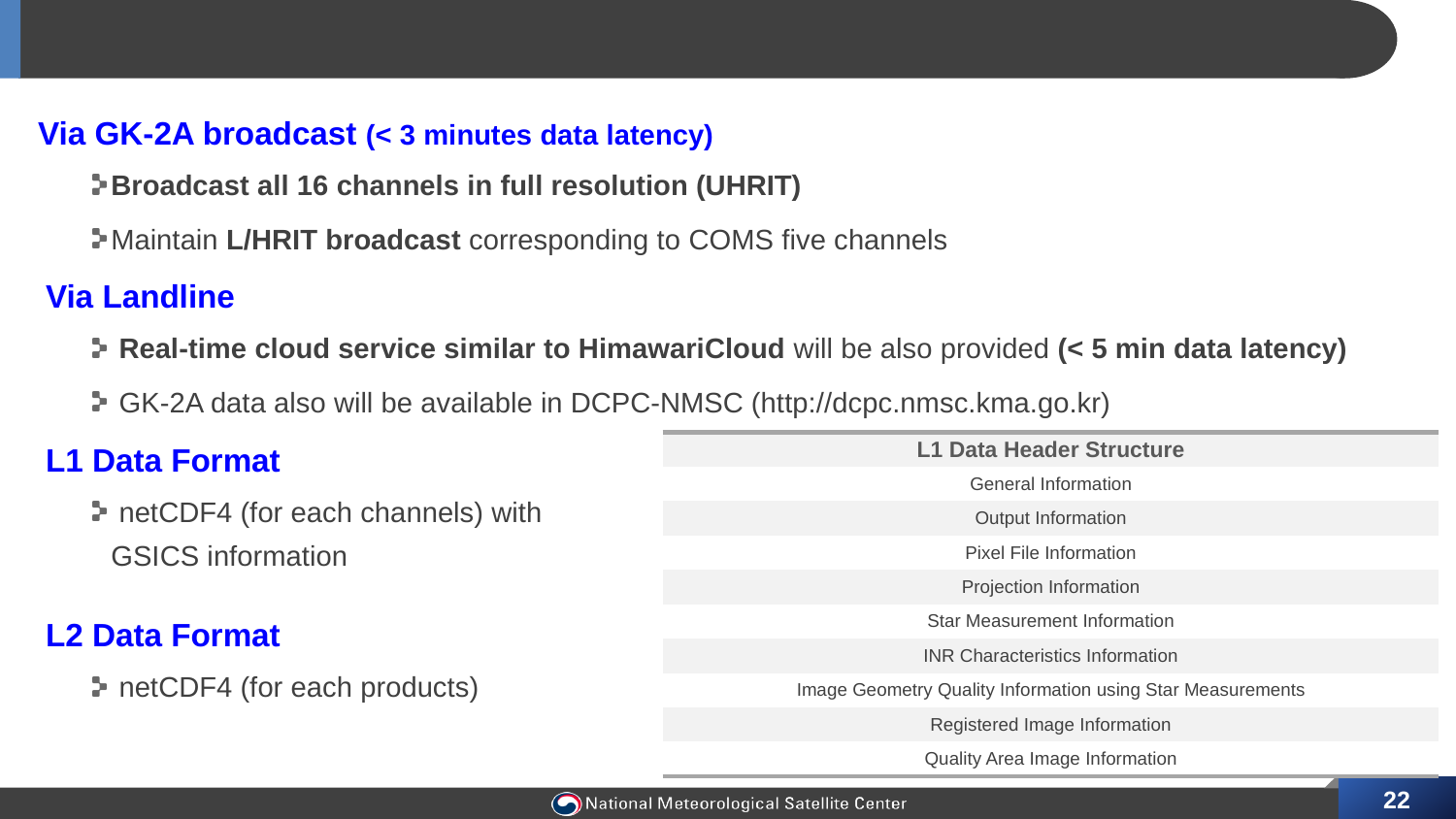

# Data Service Plan

  Via GK-2A broadcast (< 3 minutes data latency)
Broadcast all 16 channels in full resolution (UHRIT)
Maintain L/HRIT broadcast corresponding to COMS five channels

Via Landline
 Real-time cloud service similar to HimawariCloud will be also provided (< 5 min data latency)
 GK-2A data also will be available in DCPC-NMSC (http://dcpc.nmsc.kma.go.kr)

L1 Data Format
 netCDF4 (for each channels) with
GSICS information

L2 Data Format
 netCDF4 (for each products)
| L1 Data Header Structure |
| --- |
| General Information |
| Output Information |
| Pixel File Information |
| Projection Information |
| Star Measurement Information |
| INR Characteristics Information |
| Image Geometry Quality Information using Star Measurements |
| Registered Image Information |
| Quality Area Image Information |
22